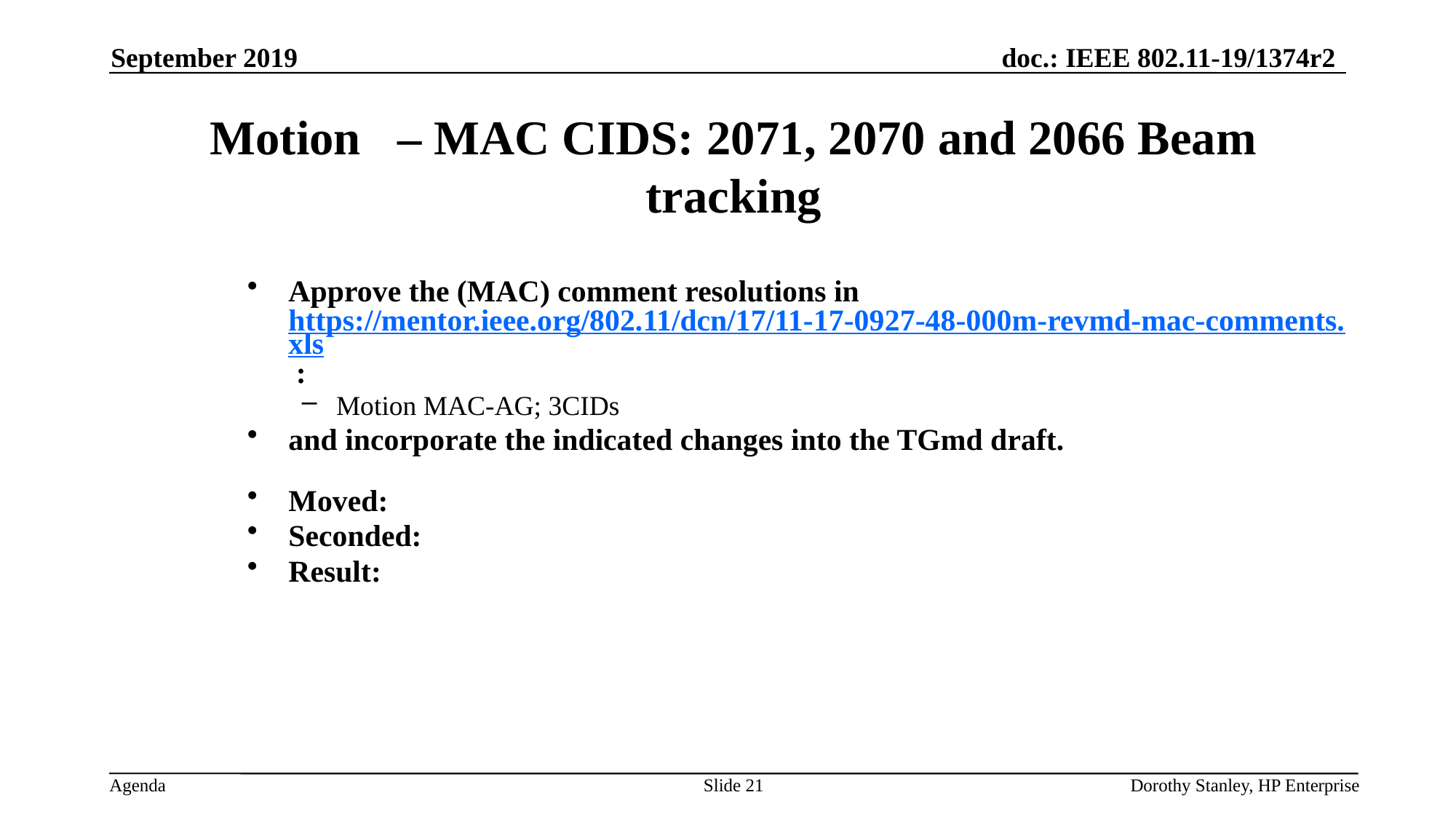

September 2019
Motion   – MAC CIDS: 2071, 2070 and 2066 Beam tracking
Approve the (MAC) comment resolutions in https://mentor.ieee.org/802.11/dcn/17/11-17-0927-48-000m-revmd-mac-comments.xls :
Motion MAC-AG; 3CIDs
and incorporate the indicated changes into the TGmd draft.
Moved:
Seconded:
Result:

Slide 21
Dorothy Stanley, HP Enterprise